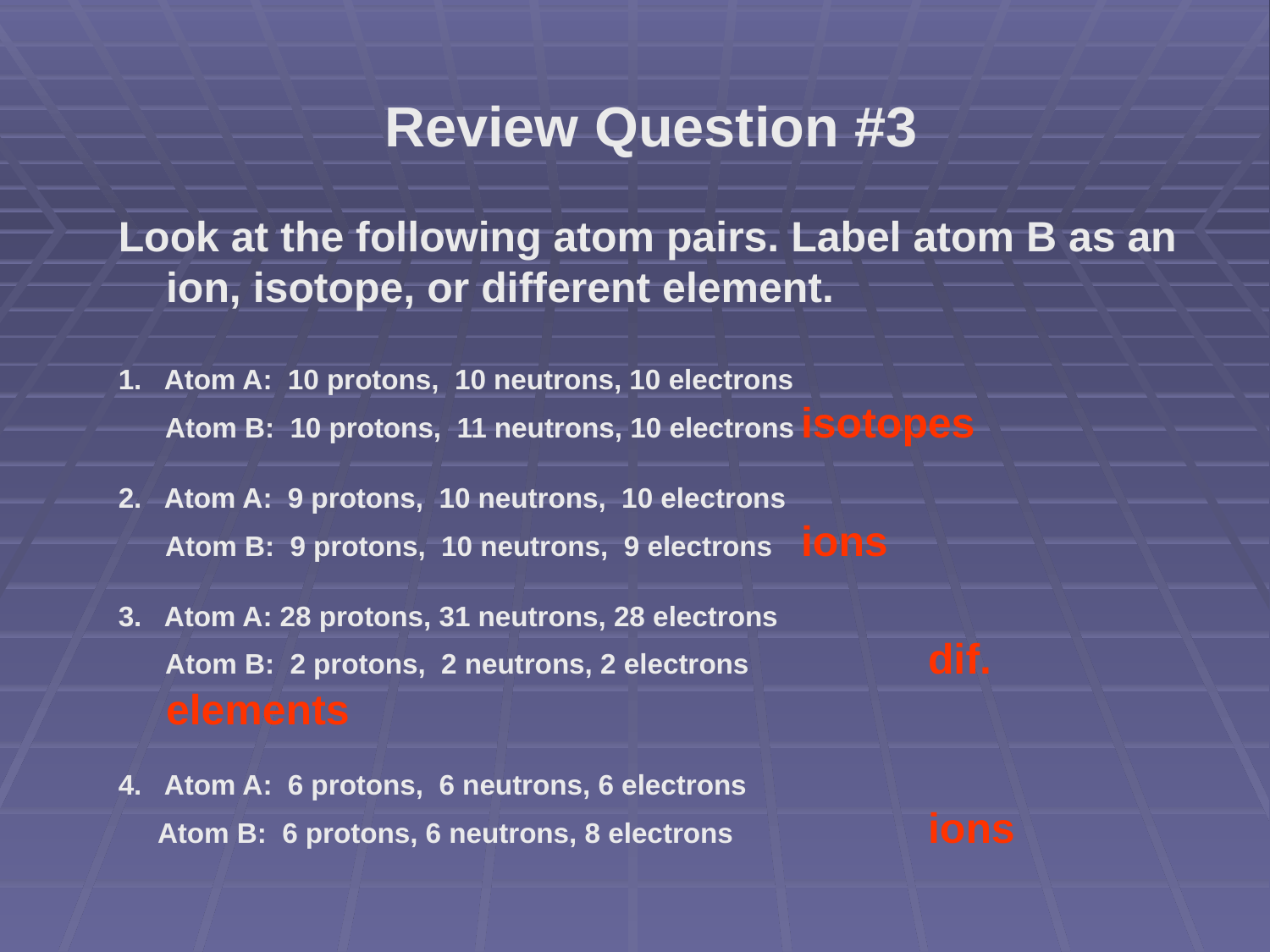

Review Question #3

Look at the following atom pairs. Label atom B as an ion, isotope, or different element.

1.   Atom A:  10 protons,  10 neutrons, 10 electrons
      Atom B:  10 protons,  11 neutrons, 10 electrons	isotopes

2.   Atom A:  9 protons,  10 neutrons,  10 electrons
      Atom B:  9 protons,  10 neutrons,  9 electrons	ions

3.   Atom A: 28 protons, 31 neutrons, 28 electrons
      Atom B:  2 protons,  2 neutrons, 2 electrons		dif. elements

4.   Atom A:  6 protons,  6 neutrons, 6 electrons
     Atom B:  6 protons, 6 neutrons, 8 electrons		ions